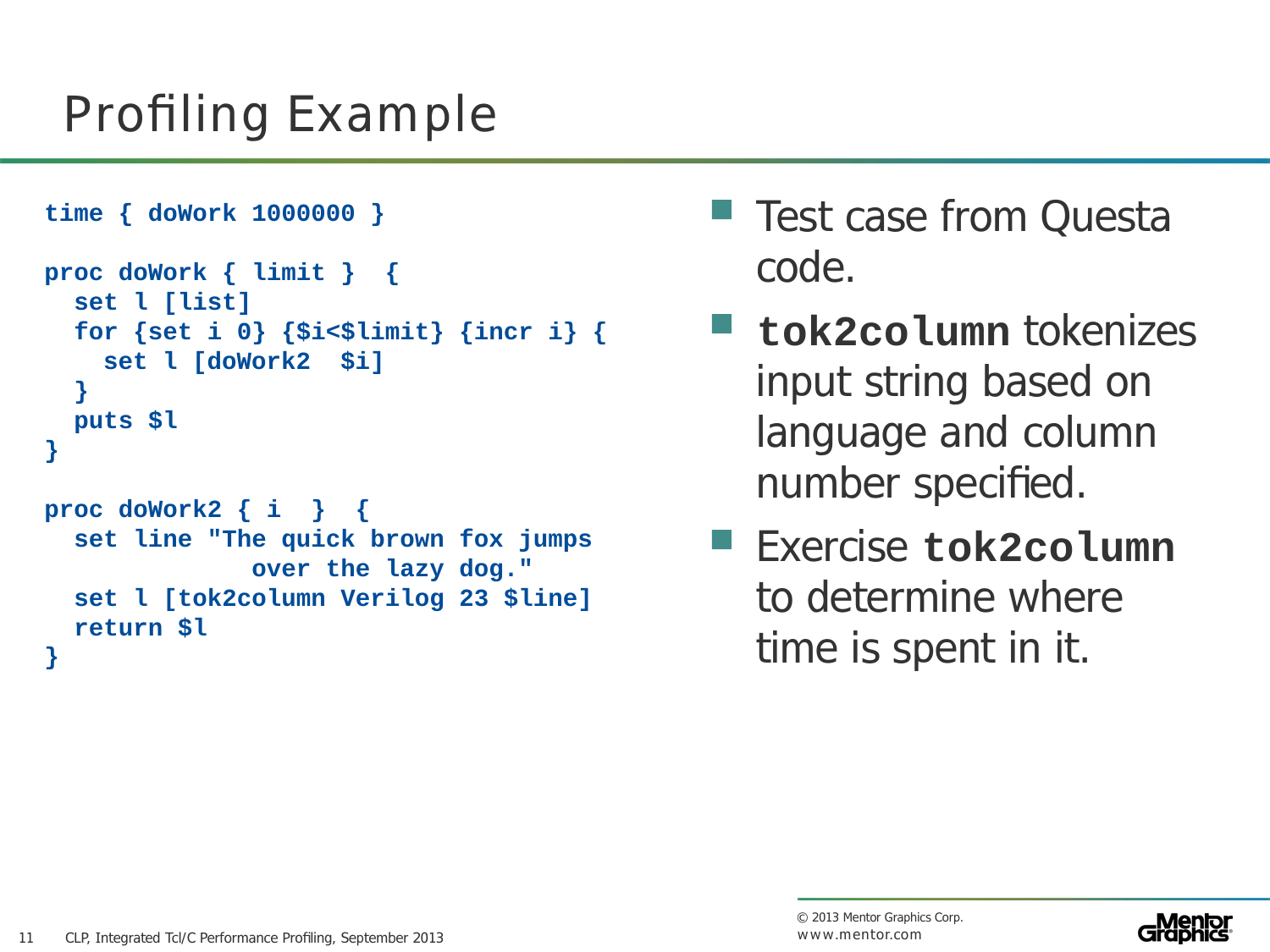

# Profiling Example
Test case from Questa code.
tok2column tokenizes input string based on language and column number specified.
Exercise tok2column to determine where time is spent in it.
time { doWork 1000000 }

proc doWork { limit }  {
  set l [list]
  for {set i 0} {$i<$limit} {incr i} {
    set l [doWork2  $i]
  }
  puts $l
}

proc doWork2 { i  }  {
  set line "The quick brown fox jumps
              over the lazy dog."
  set l [tok2column Verilog 23 $line]
  return $l
}

CLP, Integrated Tcl/C Performance Profiling, September 2013
11